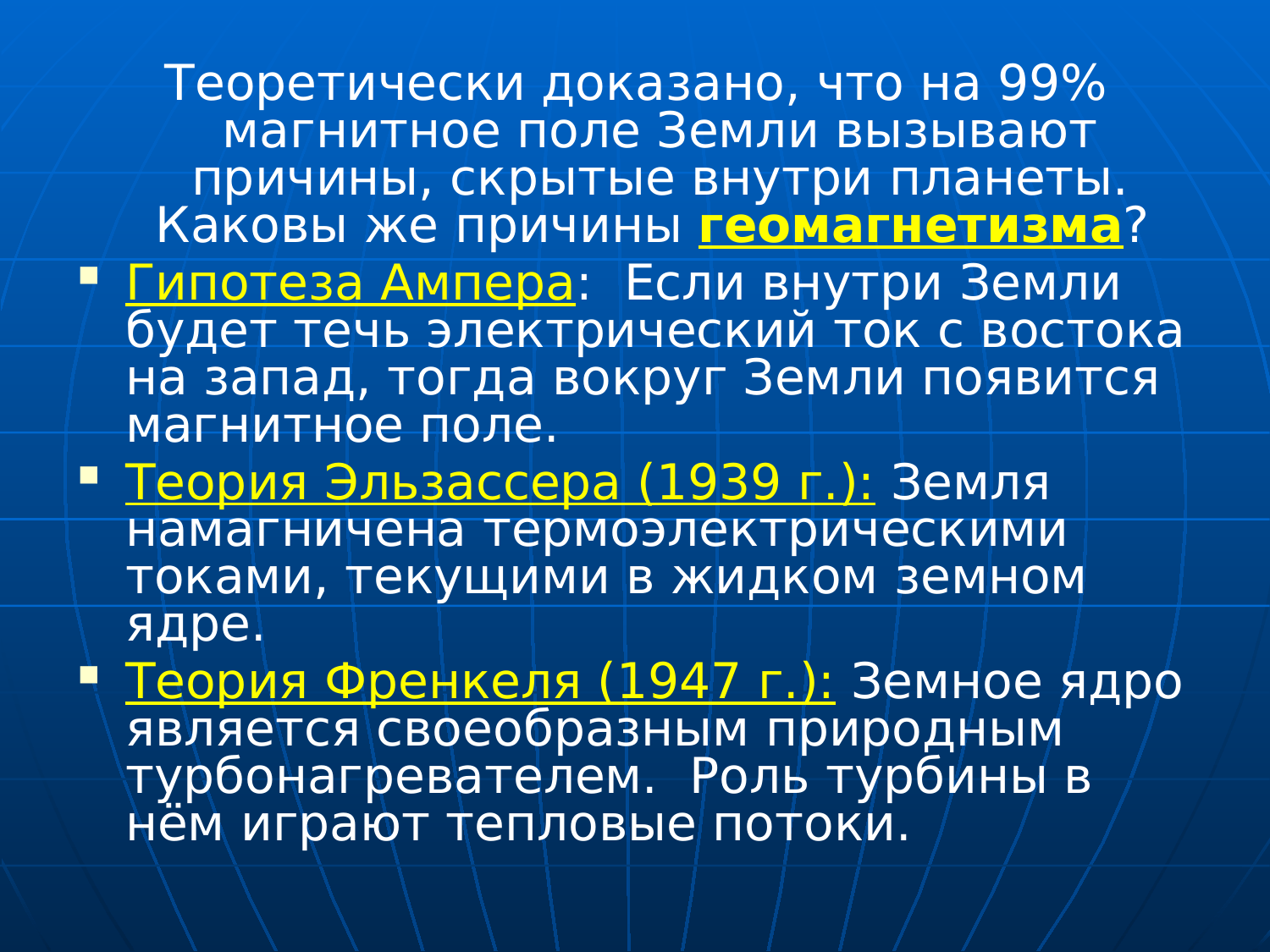

Теоретически доказано, что на 99% магнитное поле Земли вызывают причины, скрытые внутри планеты. Каковы же причины геомагнетизма?
Гипотеза Ампера:  Если внутри Земли будет течь электрический ток с востока на запад, тогда вокруг Земли появится магнитное поле.
Теория Эльзассера (1939 г.): Земля намагничена термоэлектрическими токами, текущими в жидком земном ядре.
Теория Френкеля (1947 г.): Земное ядро является своеобразным природным турбонагревателем.  Роль турбины в нём играют тепловые потоки.